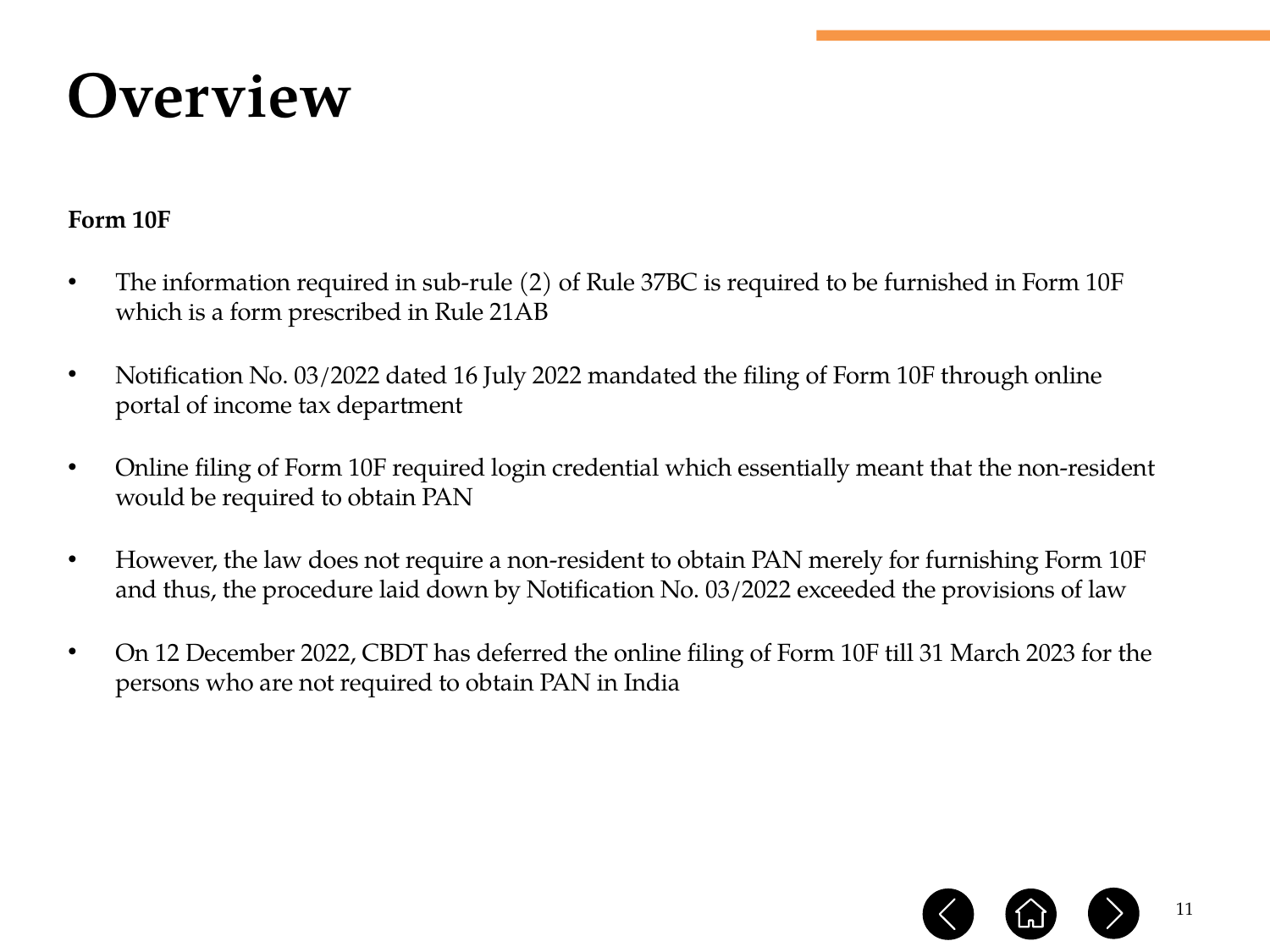

Overview

Form 10F

The information required in sub-rule (2) of Rule 37BC is required to be furnished in Form 10F which is a form prescribed in Rule 21AB

Notification No. 03/2022 dated 16 July 2022 mandated the filing of Form 10F through online portal of income tax department

Online filing of Form 10F required login credential which essentially meant that the non-resident would be required to obtain PAN

However, the law does not require a non-resident to obtain PAN merely for furnishing Form 10F and thus, the procedure laid down by Notification No. 03/2022 exceeded the provisions of law

On 12 December 2022, CBDT has deferred the online filing of Form 10F till 31 March 2023 for the persons who are not required to obtain PAN in India
11